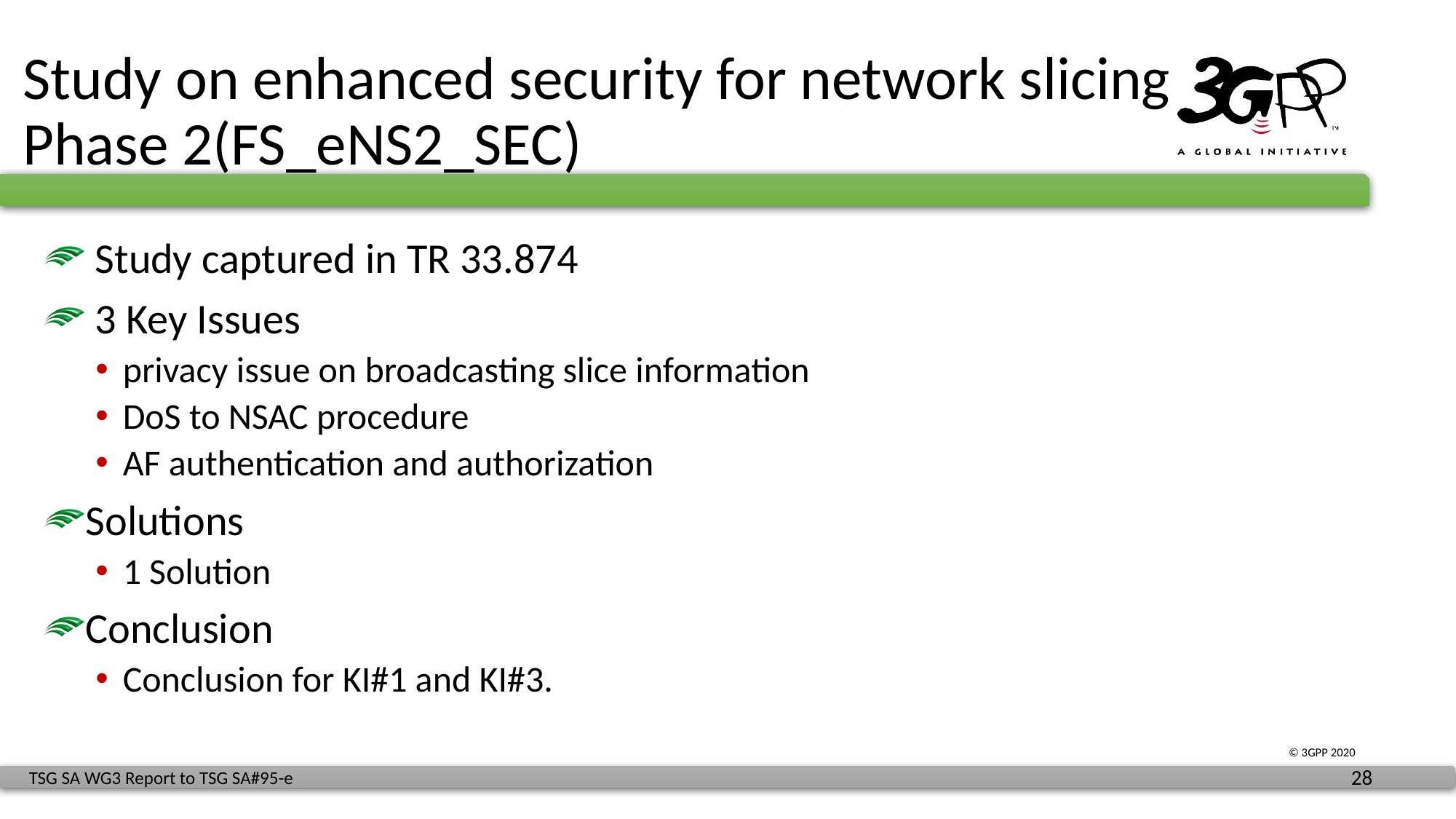

# Study on enhanced security for network slicing Phase 2(FS_eNS2_SEC)

 Study captured in TR 33.874
 3 Key Issues
privacy issue on broadcasting slice information
DoS to NSAC procedure
AF authentication and authorization
Solutions
1 Solution
Conclusion
Conclusion for KI#1 and KI#3.